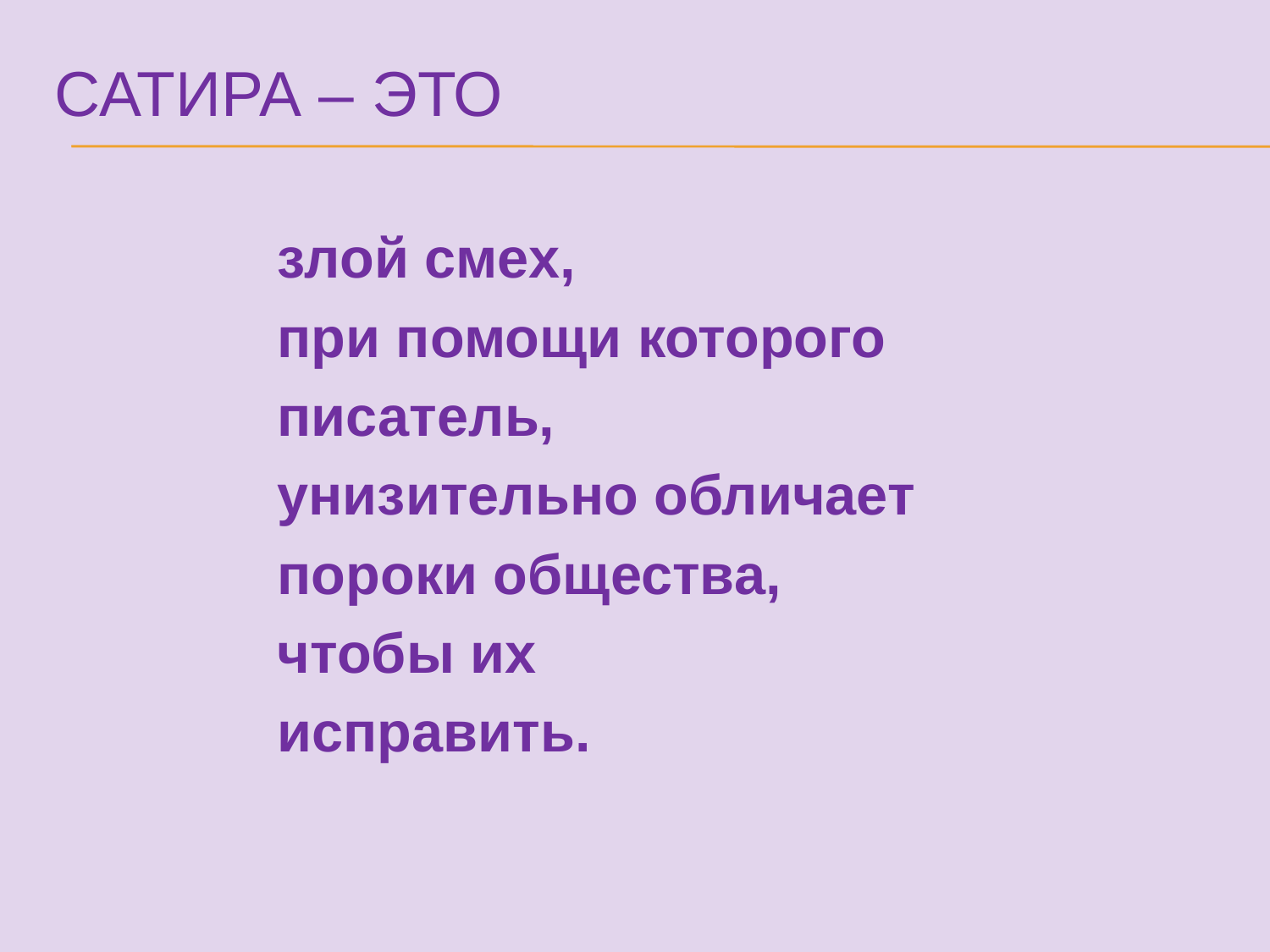

# Сатира – это
злой смех,
при помощи которого
писатель,
унизительно обличает
пороки общества,
чтобы их
исправить.